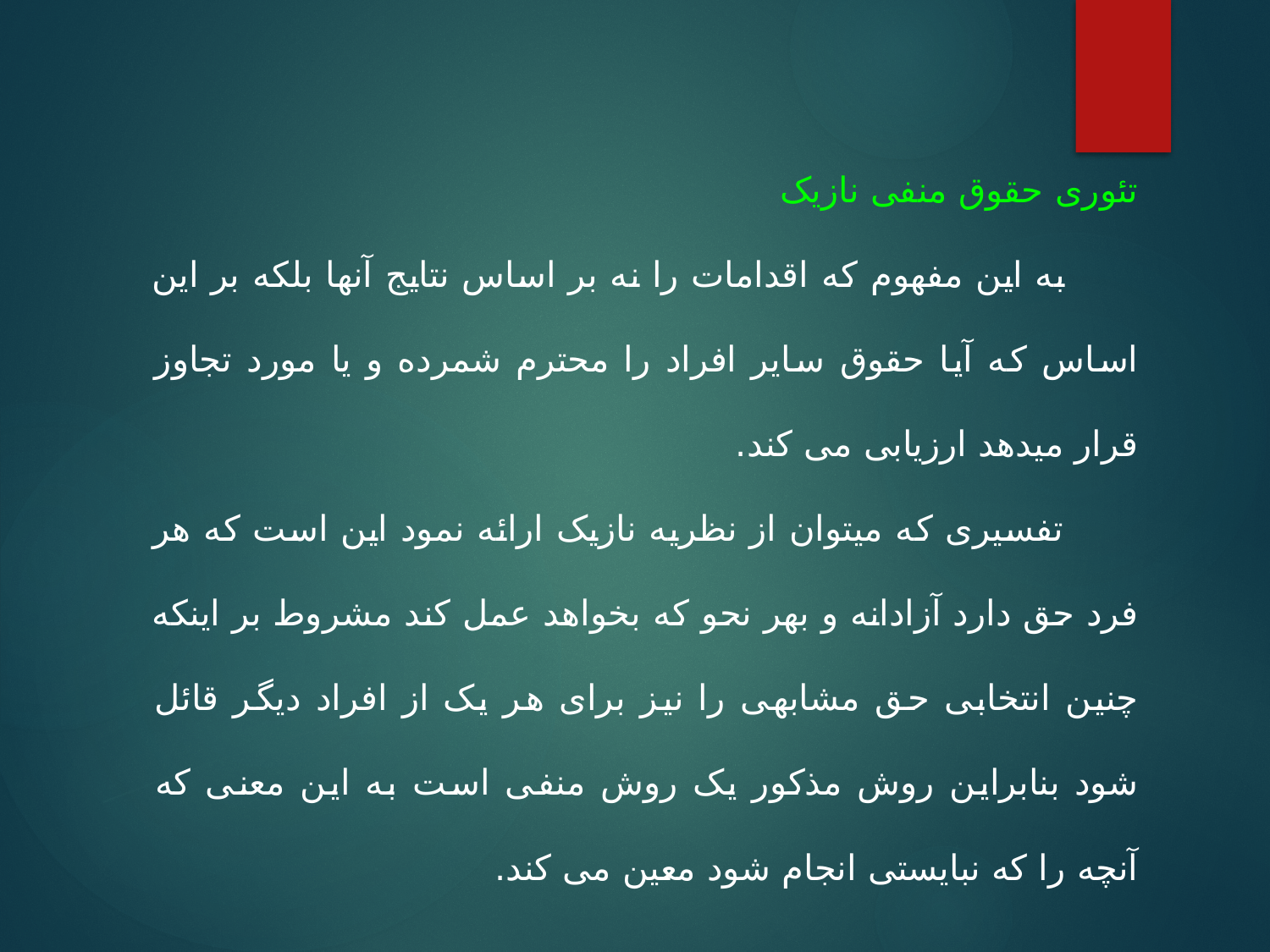

تئوری حقوق منفی نازیک
      به این مفهوم که اقدامات را نه بر اساس نتایج آنها بلکه بر این اساس که آیا حقوق سایر افراد را محترم شمرده و یا مورد تجاوز قرار میدهد ارزیابی می کند.
      تفسیری که میتوان از نظریه نازیک ارائه نمود این است که هر فرد حق دارد آزادانه و بهر نحو که بخواهد عمل کند مشروط بر اینکه چنین انتخابی حق مشابهی را نیز برای هر یک از افراد دیگر قائل شود بنابراین روش مذکور یک روش منفی است به این معنی که آنچه را که نبایستی انجام شود معین می کند.